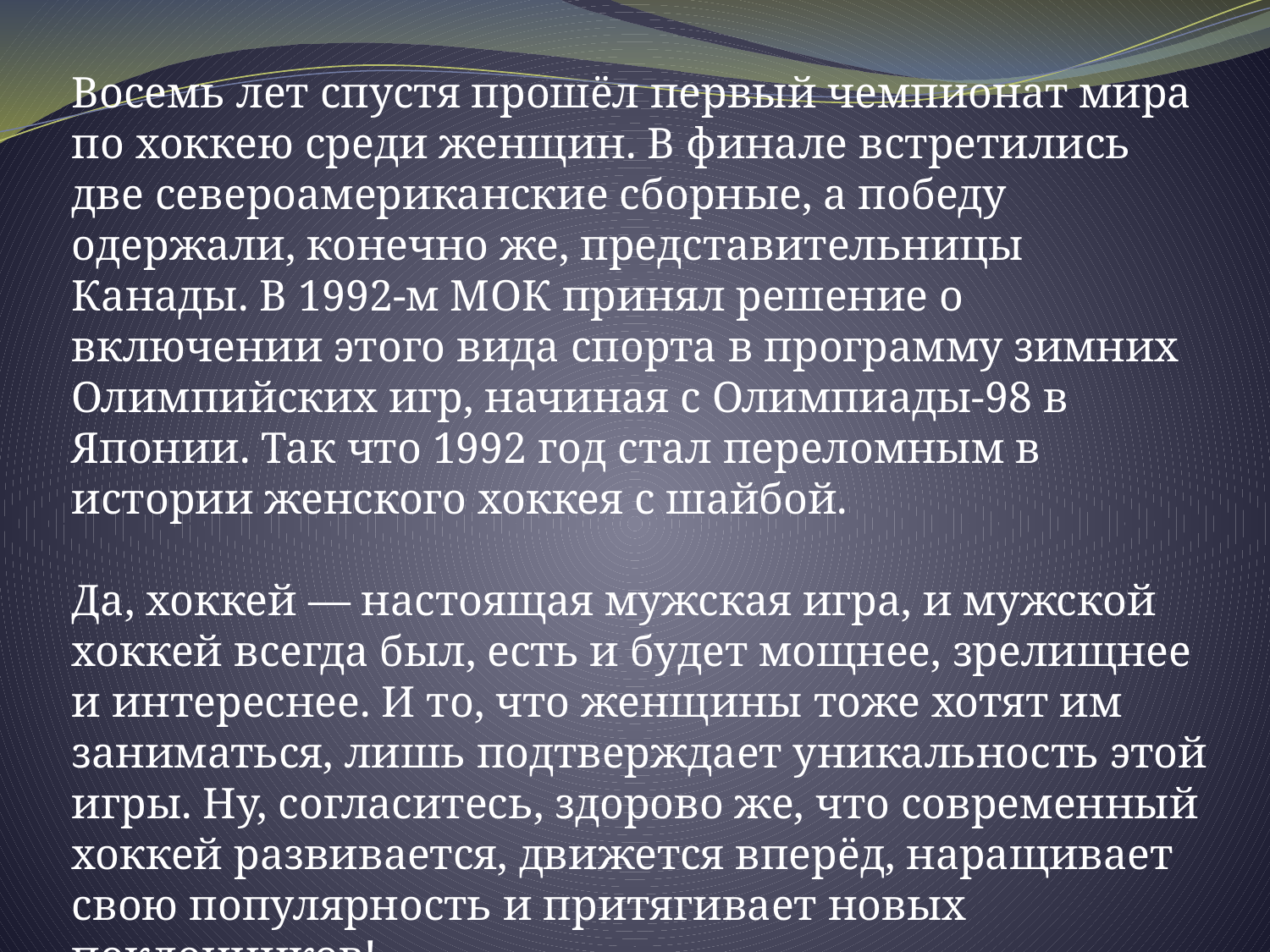

Восемь лет спустя прошёл первый чемпионат мира по хоккею среди женщин. В финале встретились две североамериканские сборные, а победу одержали, конечно же, представительницы Канады. В 1992-м МОК принял решение о включении этого вида спорта в программу зимних Олимпийских игр, начиная с Олимпиады-98 в Японии. Так что 1992 год стал переломным в истории женского хоккея с шайбой.

Да, хоккей — настоящая мужская игра, и мужской хоккей всегда был, есть и будет мощнее, зрелищнее и интереснее. И то, что женщины тоже хотят им заниматься, лишь подтверждает уникальность этой игры. Ну, согласитесь, здорово же, что современный хоккей развивается, движется вперёд, наращивает свою популярность и притягивает новых поклонников!
#